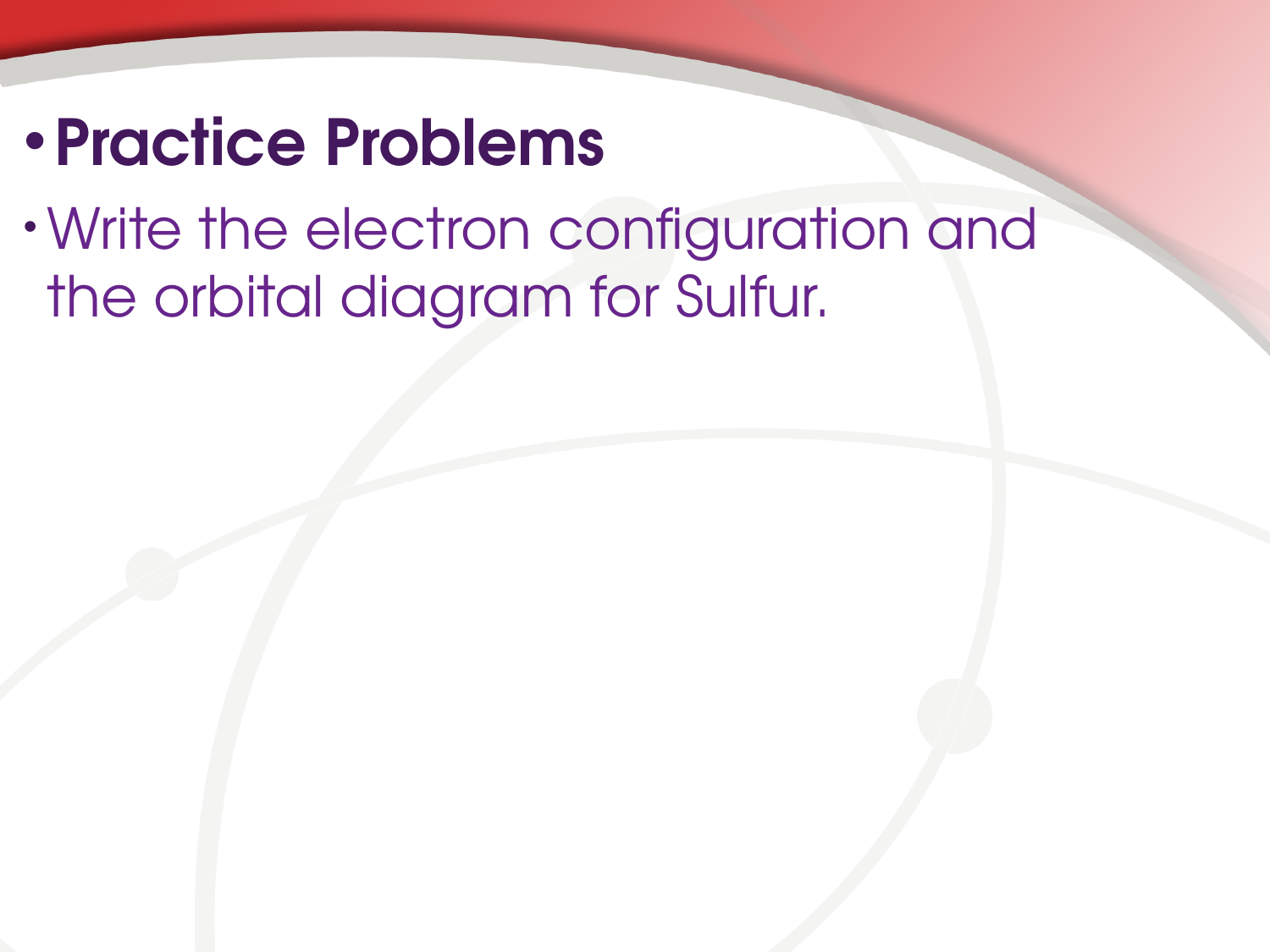

# Practice Problems
Write the electron configuration and the orbital diagram for Sulfur.